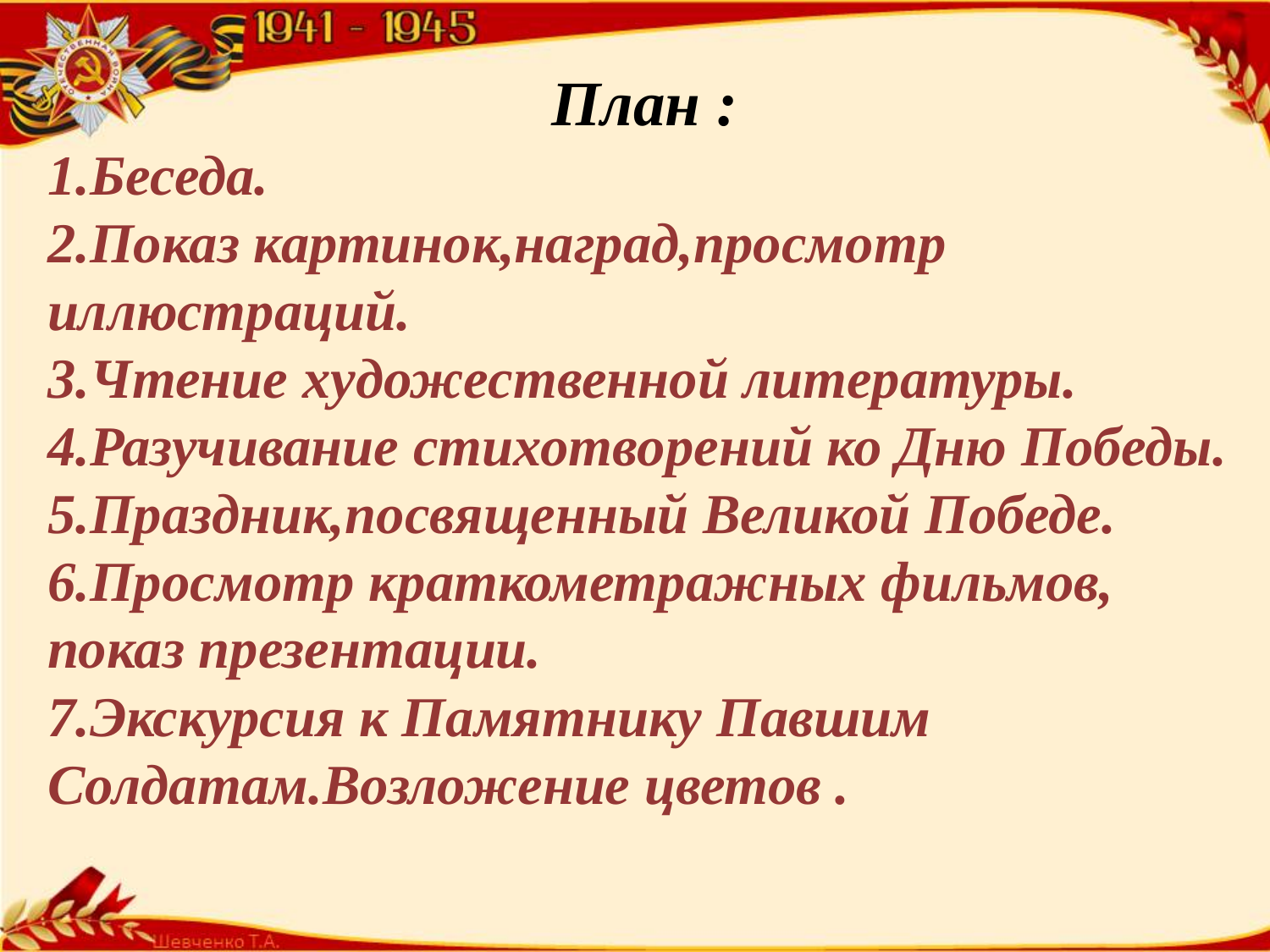

План :
1.Беседа.
2.Показ картинок,наград,просмотр иллюстраций.
3.Чтение художественной литературы.
4.Разучивание стихотворений ко Дню Победы.
5.Праздник,посвященный Великой Победе.
6.Просмотр краткометражных фильмов, показ презентации.
7.Экскурсия к Памятнику Павшим Солдатам.Возложение цветов .